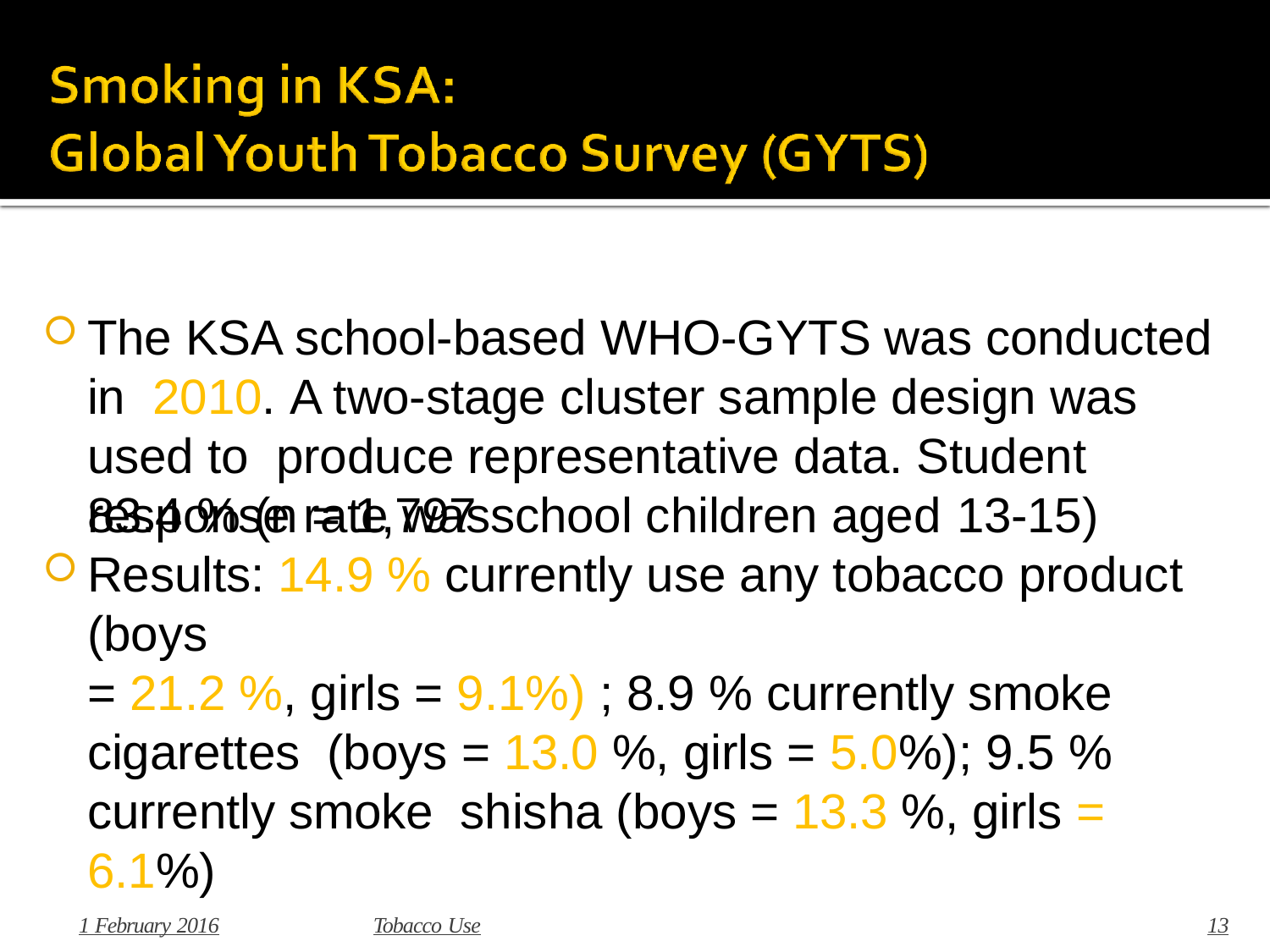

# The KSA school-based WHO-GYTS was conducted in  2010. A two-stage cluster sample design was used to  produce representative data. Student response rate was
83.4 % (n = 1,797 school children aged 13-15)
Results: 14.9 % currently use any tobacco product (boys
= 21.2 %, girls = 9.1%) ; 8.9 % currently smoke cigarettes  (boys = 13.0 %, girls = 5.0%); 9.5 % currently smoke  shisha (boys = 13.3 %, girls = 6.1%)
1 February 2016
Tobacco Use
13